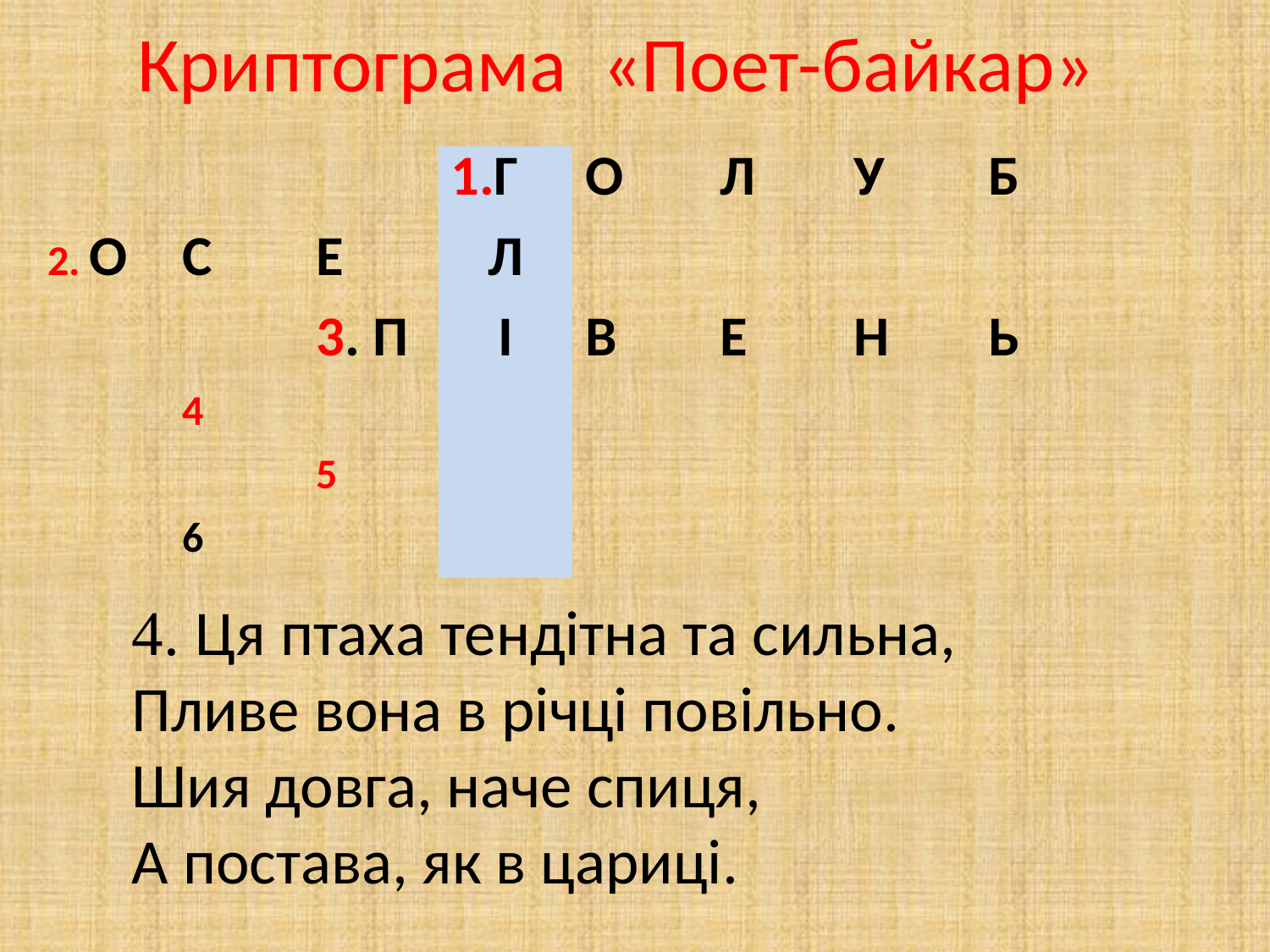

# Криптограма  «Поет-байкар»
|  |  |  | 1.Г | О | Л | У | Б |  |
| --- | --- | --- | --- | --- | --- | --- | --- | --- |
| 2. О | С | Е | Л |  |  |  |  |  |
|  |  | 3. П | І | В | Е | Н | Ь |  |
|  | 4 |  |  |  |  |  |  |  |
|  |  | 5 |  |  |  |  |  |  |
|  | 6 |  |  |  |  |  |  |  |

4. Ця птаха тендітна та сильна,
Пливе вона в річці повільно.
Шия довга, наче спиця,
А постава, як в цариці.